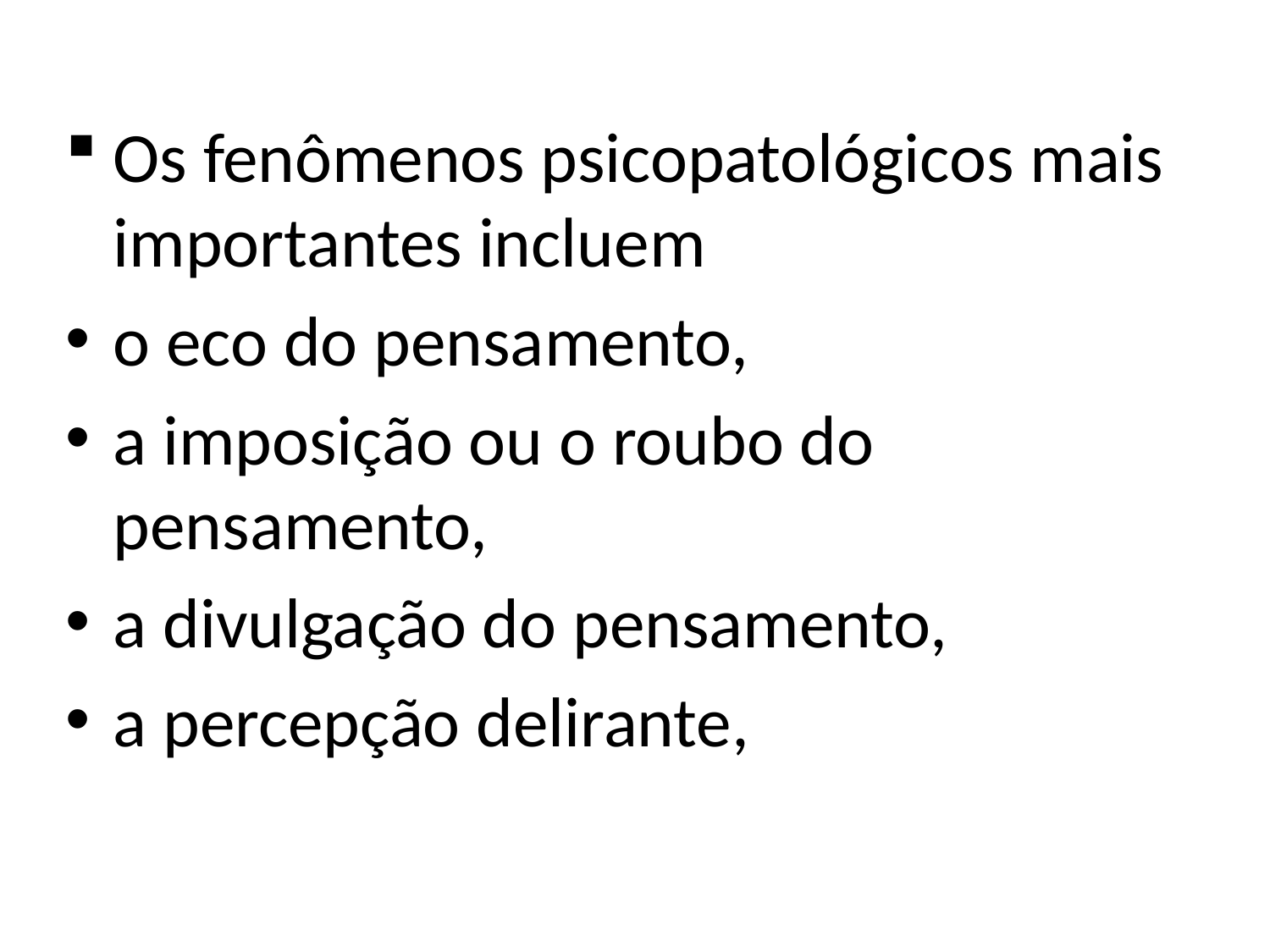

Os fenômenos psicopatológicos mais importantes incluem
o eco do pensamento,
a imposição ou o roubo do pensamento,
a divulgação do pensamento,
a percepção delirante,